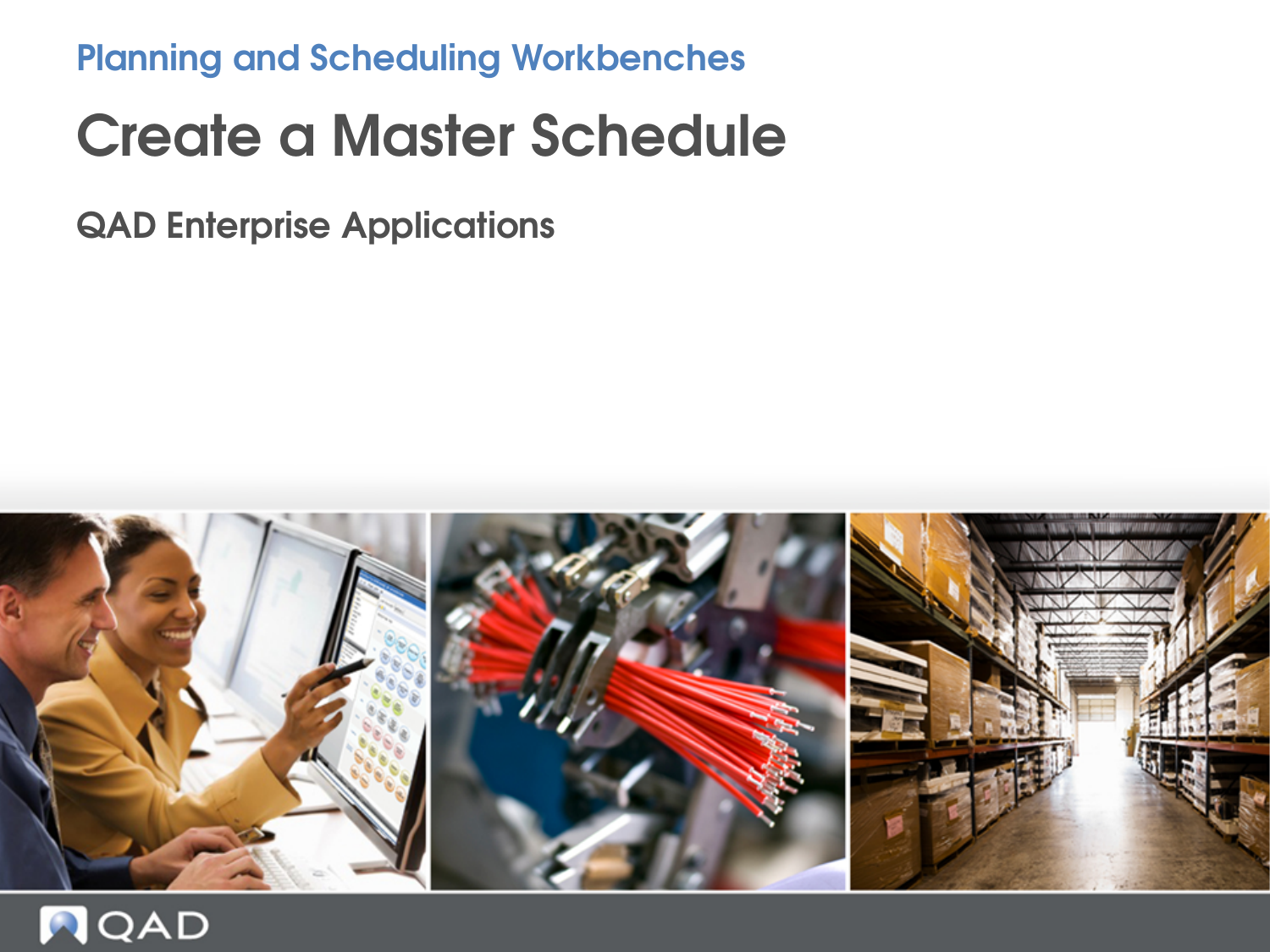

Planning and Scheduling Workbenches
# Create a Master Schedule
QAD Enterprise Applications